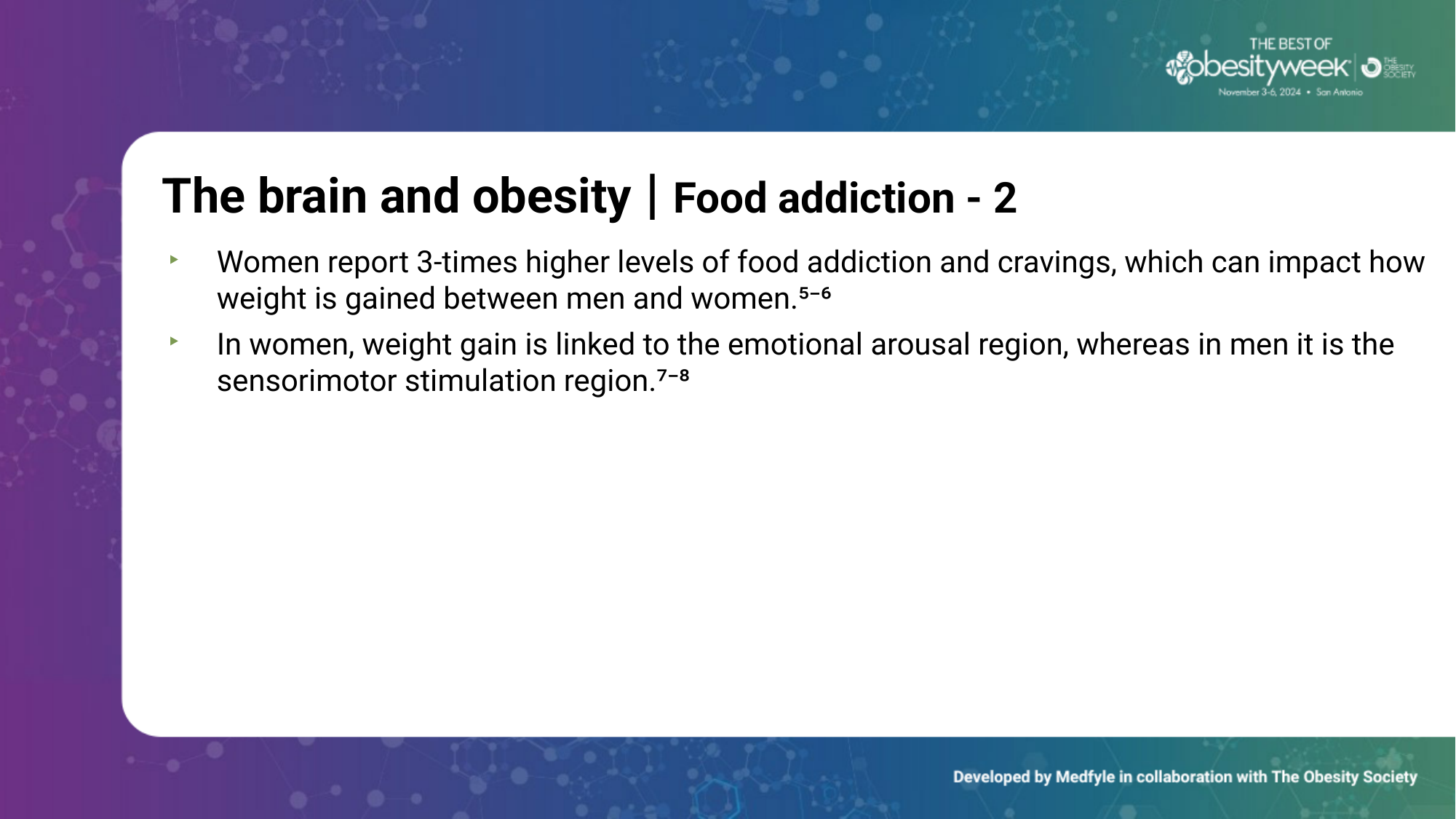

# The brain and obesity | Food addiction - 2
Women report 3-times higher levels of food addiction and cravings, which can impact how weight is gained between men and women.⁵⁻⁶
In women, weight gain is linked to the emotional arousal region, whereas in men it is the sensorimotor stimulation region.⁷⁻⁸